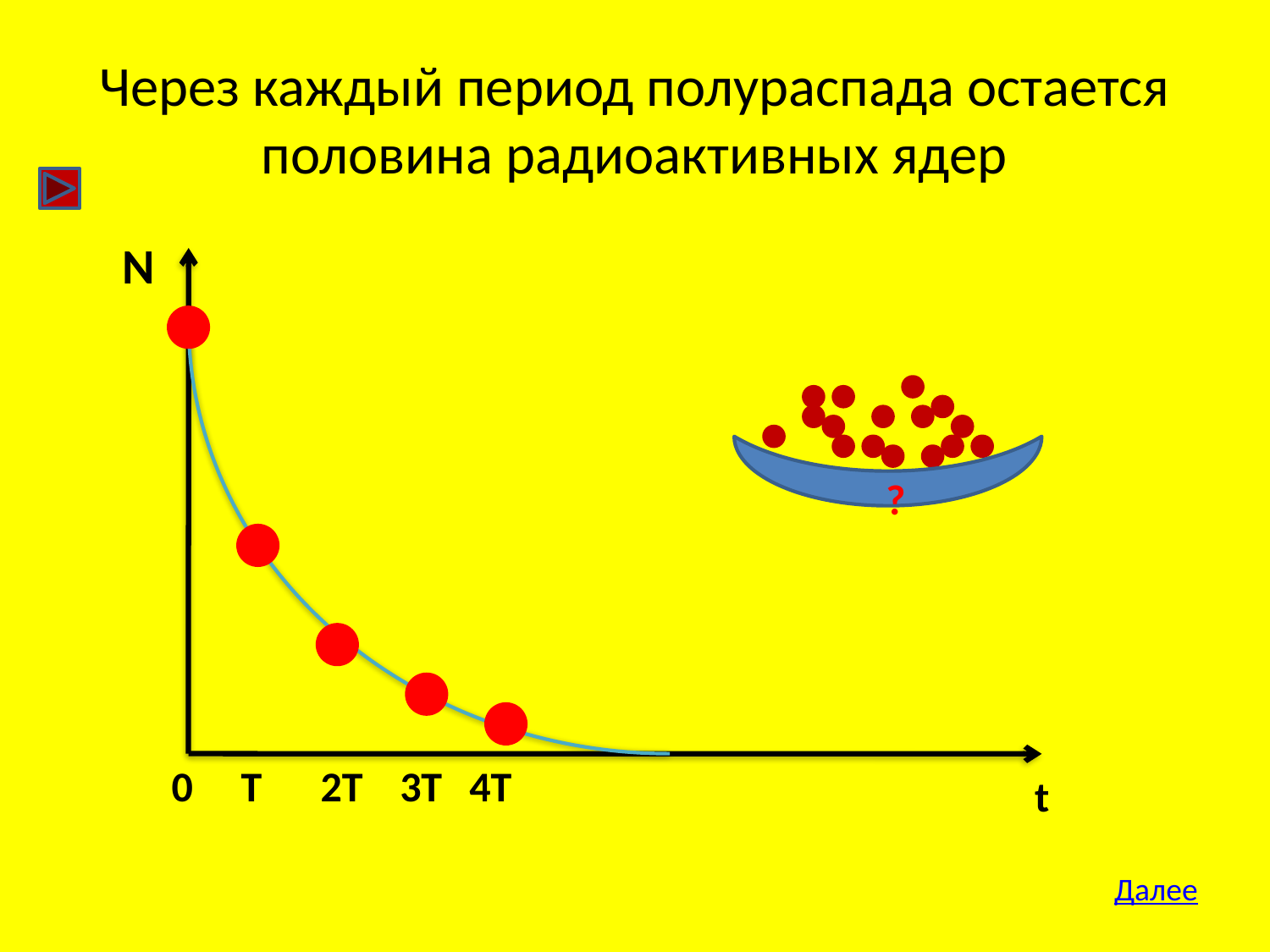

# Через каждый период полураспада остается половина радиоактивных ядер

N

?

0
Т
2Т
3Т
4Т
t
Далее